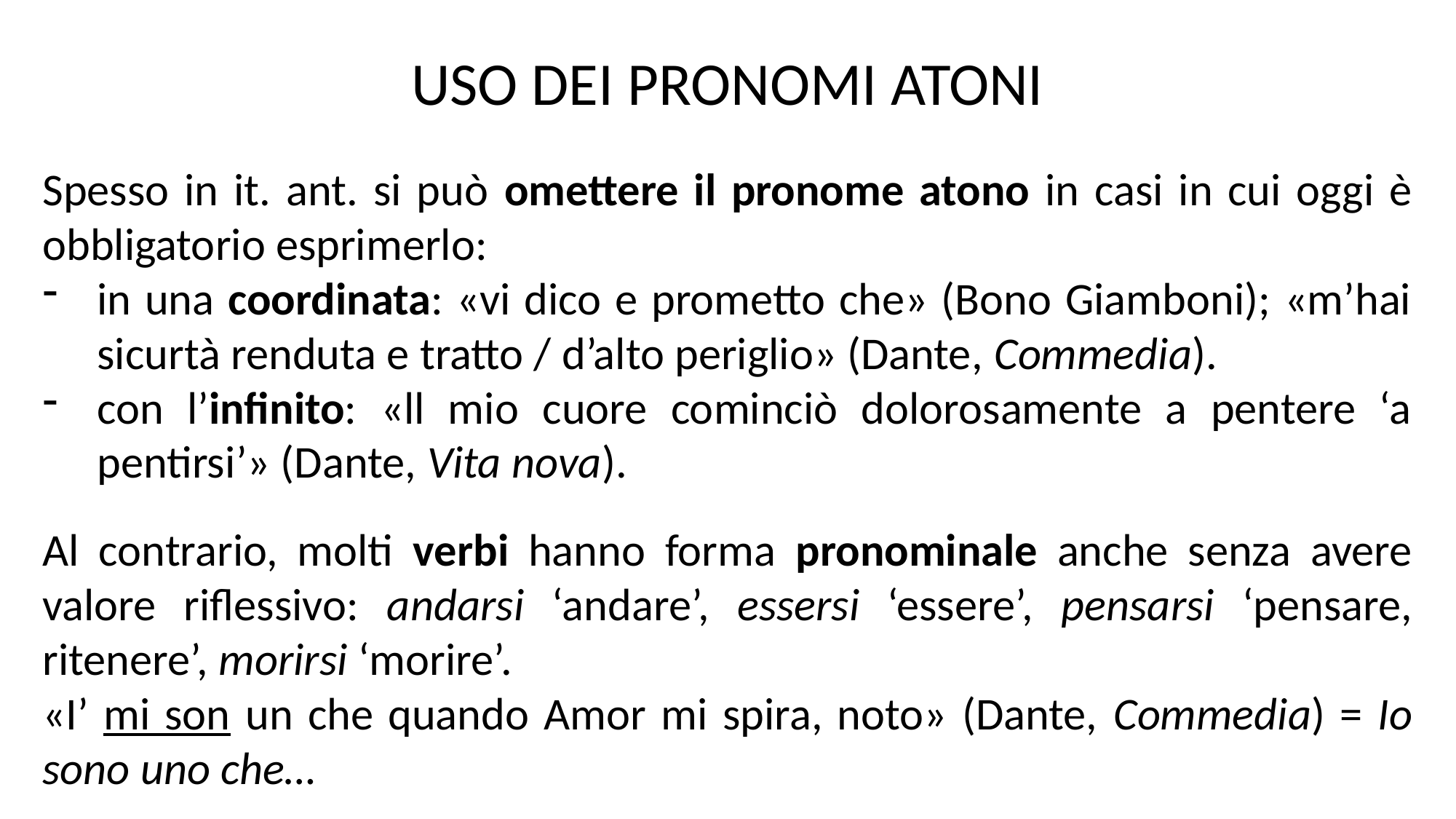

USO DEI PRONOMI ATONI
Spesso in it. ant. si può omettere il pronome atono in casi in cui oggi è obbligatorio esprimerlo:
in una coordinata: «vi dico e prometto che» (Bono Giamboni); «m’hai sicurtà renduta e tratto / d’alto periglio» (Dante, Commedia).
con l’infinito: «ll mio cuore cominciò dolorosamente a pentere ‘a pentirsi’» (Dante, Vita nova).
Al contrario, molti verbi hanno forma pronominale anche senza avere valore riflessivo: andarsi ‘andare’, essersi ‘essere’, pensarsi ‘pensare, ritenere’, morirsi ‘morire’.
«I’ mi son un che quando Amor mi spira, noto» (Dante, Commedia) = Io sono uno che…